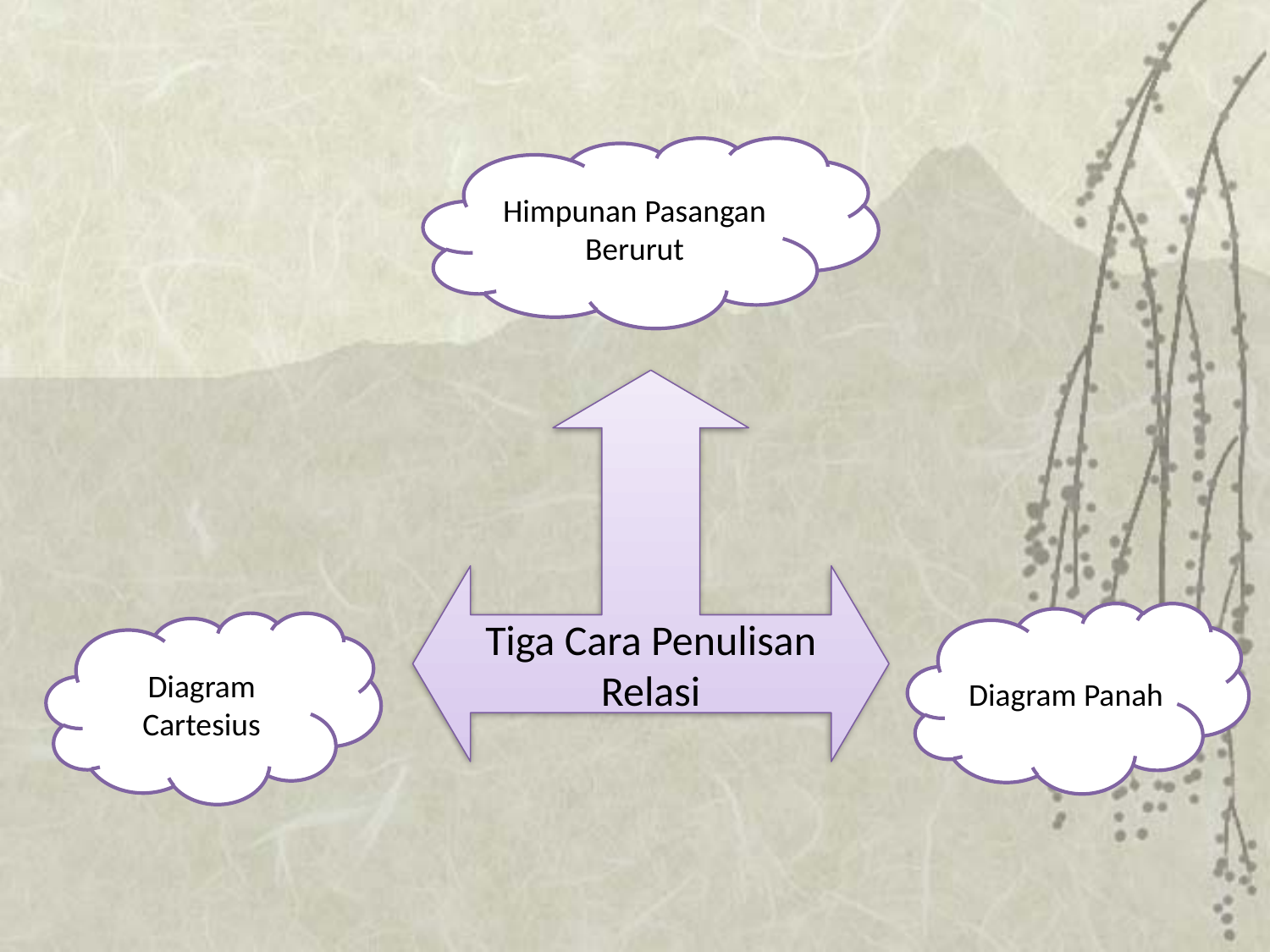

Himpunan Pasangan Berurut
Tiga Cara Penulisan Relasi
Diagram Panah
Diagram Cartesius